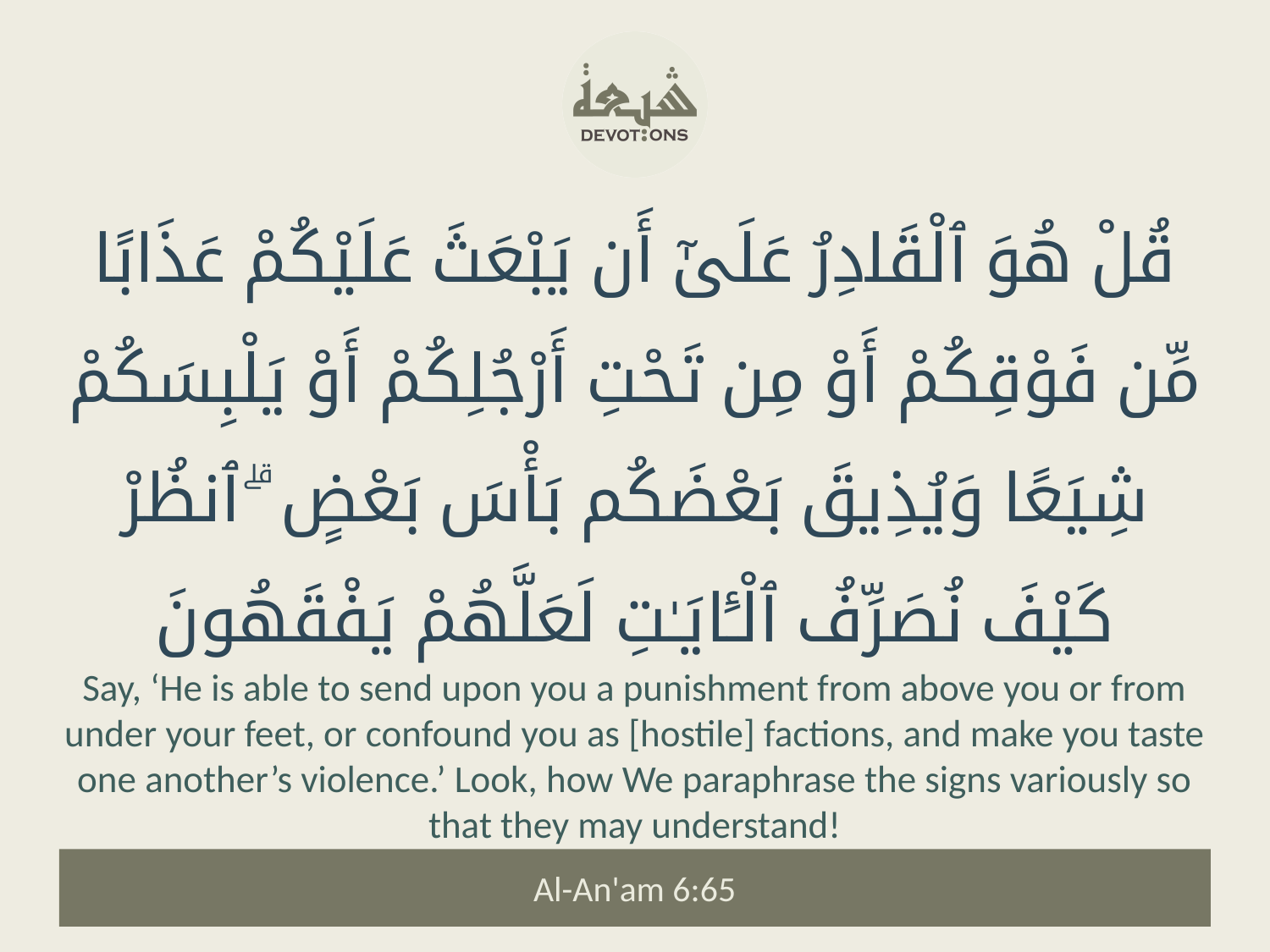

قُلْ هُوَ ٱلْقَادِرُ عَلَىٰٓ أَن يَبْعَثَ عَلَيْكُمْ عَذَابًا مِّن فَوْقِكُمْ أَوْ مِن تَحْتِ أَرْجُلِكُمْ أَوْ يَلْبِسَكُمْ شِيَعًا وَيُذِيقَ بَعْضَكُم بَأْسَ بَعْضٍ ۗ ٱنظُرْ كَيْفَ نُصَرِّفُ ٱلْـَٔايَـٰتِ لَعَلَّهُمْ يَفْقَهُونَ
Say, ‘He is able to send upon you a punishment from above you or from under your feet, or confound you as [hostile] factions, and make you taste one another’s violence.’ Look, how We paraphrase the signs variously so that they may understand!
Al-An'am 6:65